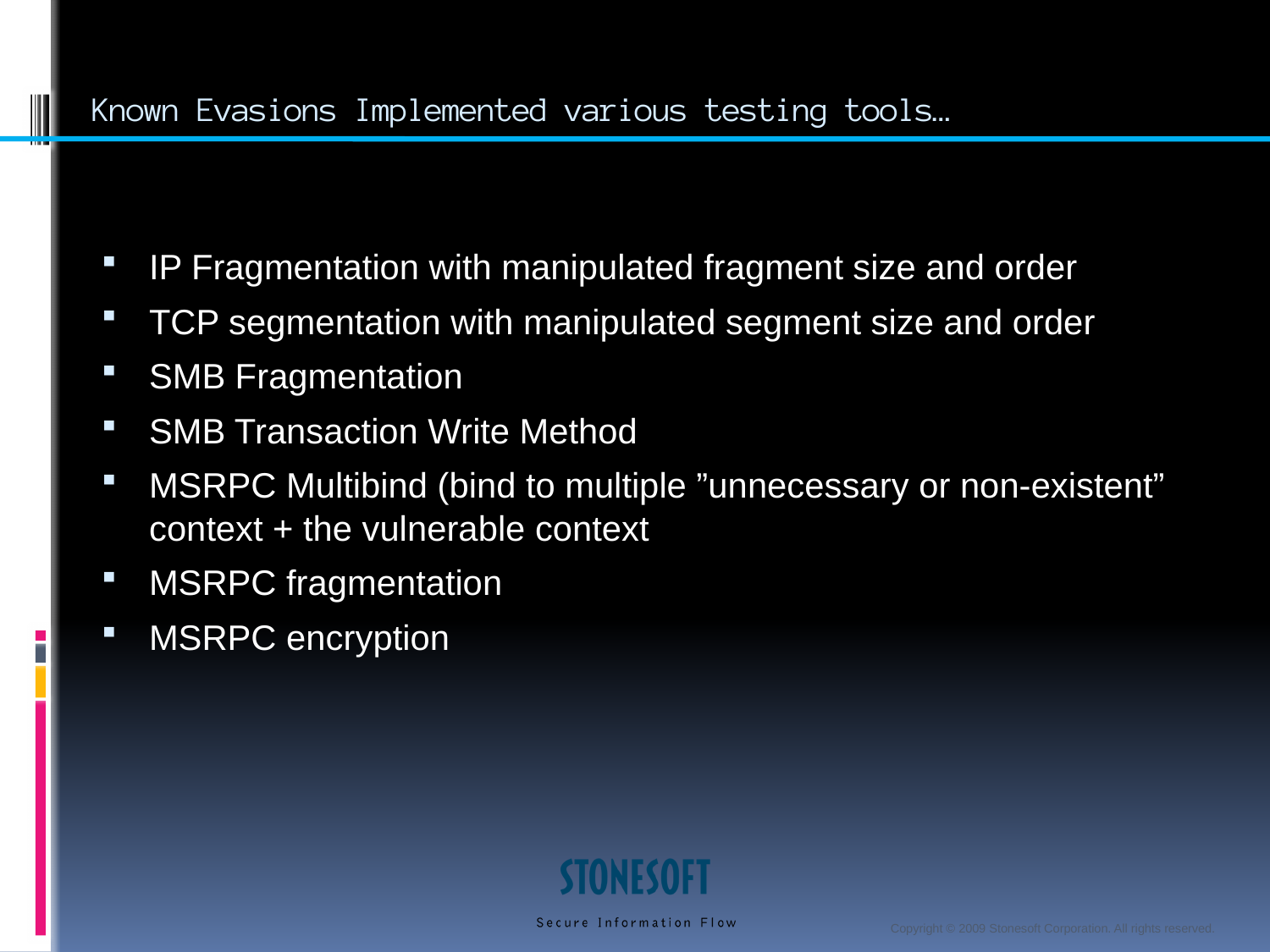

# Known Evasions Implemented various testing tools…

IP Fragmentation with manipulated fragment size and order
TCP segmentation with manipulated segment size and order
SMB Fragmentation
SMB Transaction Write Method
MSRPC Multibind (bind to multiple ”unnecessary or non-existent” context + the vulnerable context
MSRPC fragmentation
MSRPC encryption